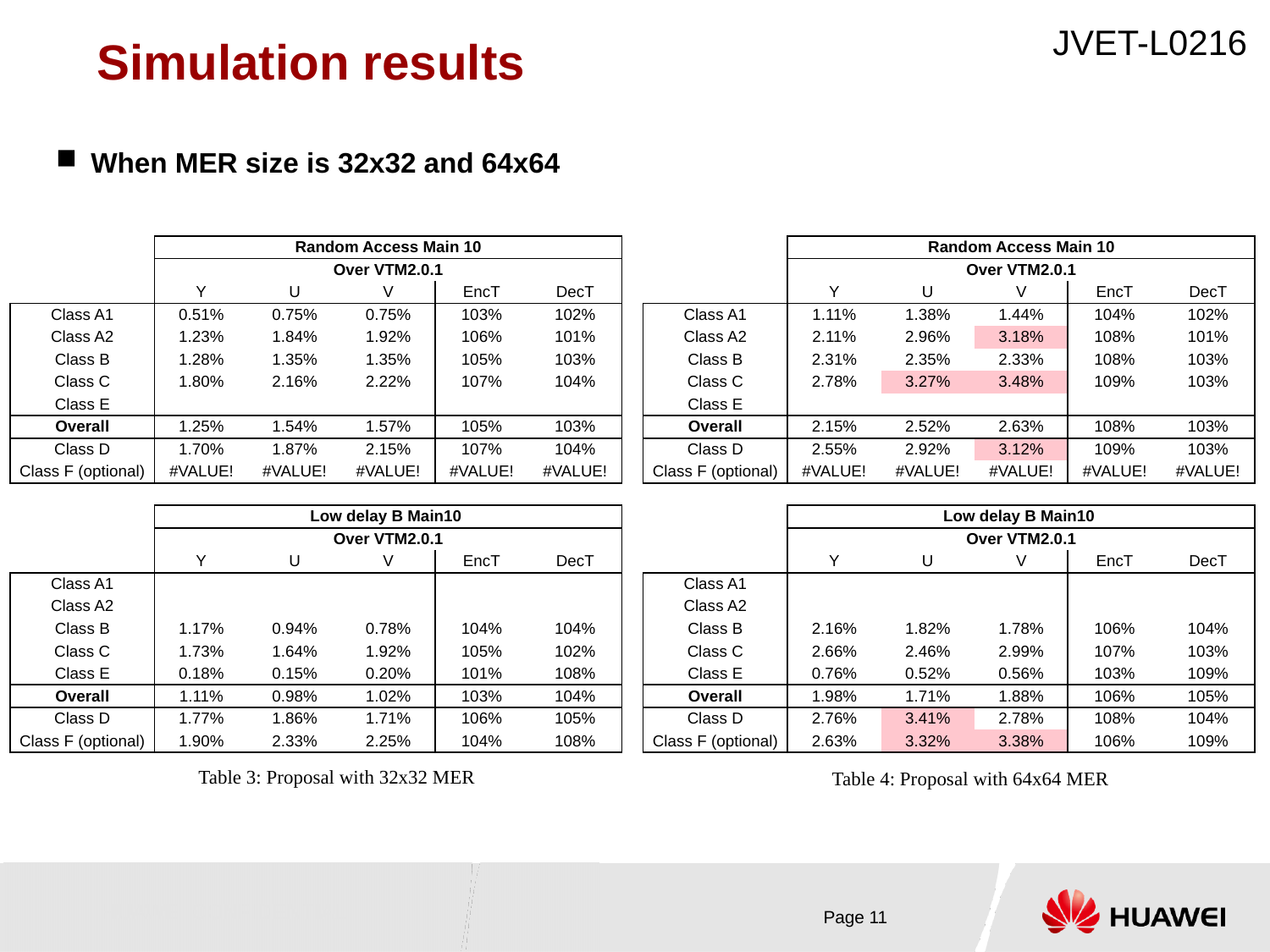

# Simulation results
When MER size is 32x32 and 64x64
|  | Random Access Main 10 |  |  |  |  |
| --- | --- | --- | --- | --- | --- |
|  | Over VTM2.0.1 |  |  |  |  |
|  | Y | U | V | EncT | DecT |
| Class A1 | 0.51% | 0.75% | 0.75% | 103% | 102% |
| Class A2 | 1.23% | 1.84% | 1.92% | 106% | 101% |
| Class B | 1.28% | 1.35% | 1.35% | 105% | 103% |
| Class C | 1.80% | 2.16% | 2.22% | 107% | 104% |
| Class E |  |  |  |  |  |
| Overall | 1.25% | 1.54% | 1.57% | 105% | 103% |
| Class D | 1.70% | 1.87% | 2.15% | 107% | 104% |
| Class F (optional) | #VALUE! | #VALUE! | #VALUE! | #VALUE! | #VALUE! |
|  |  |  |  |  |  |
|  | Low delay B Main10 |  |  |  |  |
|  | Over VTM2.0.1 |  |  |  |  |
|  | Y | U | V | EncT | DecT |
| Class A1 |  |  |  |  |  |
| Class A2 |  |  |  |  |  |
| Class B | 1.17% | 0.94% | 0.78% | 104% | 104% |
| Class C | 1.73% | 1.64% | 1.92% | 105% | 102% |
| Class E | 0.18% | 0.15% | 0.20% | 101% | 108% |
| Overall | 1.11% | 0.98% | 1.02% | 103% | 104% |
| Class D | 1.77% | 1.86% | 1.71% | 106% | 105% |
| Class F (optional) | 1.90% | 2.33% | 2.25% | 104% | 108% |
|  | Random Access Main 10 |  |  |  |  |
| --- | --- | --- | --- | --- | --- |
|  | Over VTM2.0.1 |  |  |  |  |
|  | Y | U | V | EncT | DecT |
| Class A1 | 1.11% | 1.38% | 1.44% | 104% | 102% |
| Class A2 | 2.11% | 2.96% | 3.18% | 108% | 101% |
| Class B | 2.31% | 2.35% | 2.33% | 108% | 103% |
| Class C | 2.78% | 3.27% | 3.48% | 109% | 103% |
| Class E |  |  |  |  |  |
| Overall | 2.15% | 2.52% | 2.63% | 108% | 103% |
| Class D | 2.55% | 2.92% | 3.12% | 109% | 103% |
| Class F (optional) | #VALUE! | #VALUE! | #VALUE! | #VALUE! | #VALUE! |
|  |  |  |  |  |  |
|  | Low delay B Main10 |  |  |  |  |
|  | Over VTM2.0.1 |  |  |  |  |
|  | Y | U | V | EncT | DecT |
| Class A1 |  |  |  |  |  |
| Class A2 |  |  |  |  |  |
| Class B | 2.16% | 1.82% | 1.78% | 106% | 104% |
| Class C | 2.66% | 2.46% | 2.99% | 107% | 103% |
| Class E | 0.76% | 0.52% | 0.56% | 103% | 109% |
| Overall | 1.98% | 1.71% | 1.88% | 106% | 105% |
| Class D | 2.76% | 3.41% | 2.78% | 108% | 104% |
| Class F (optional) | 2.63% | 3.32% | 3.38% | 106% | 109% |
Table 3: Proposal with 32x32 MER
Table 4: Proposal with 64x64 MER

Page 11